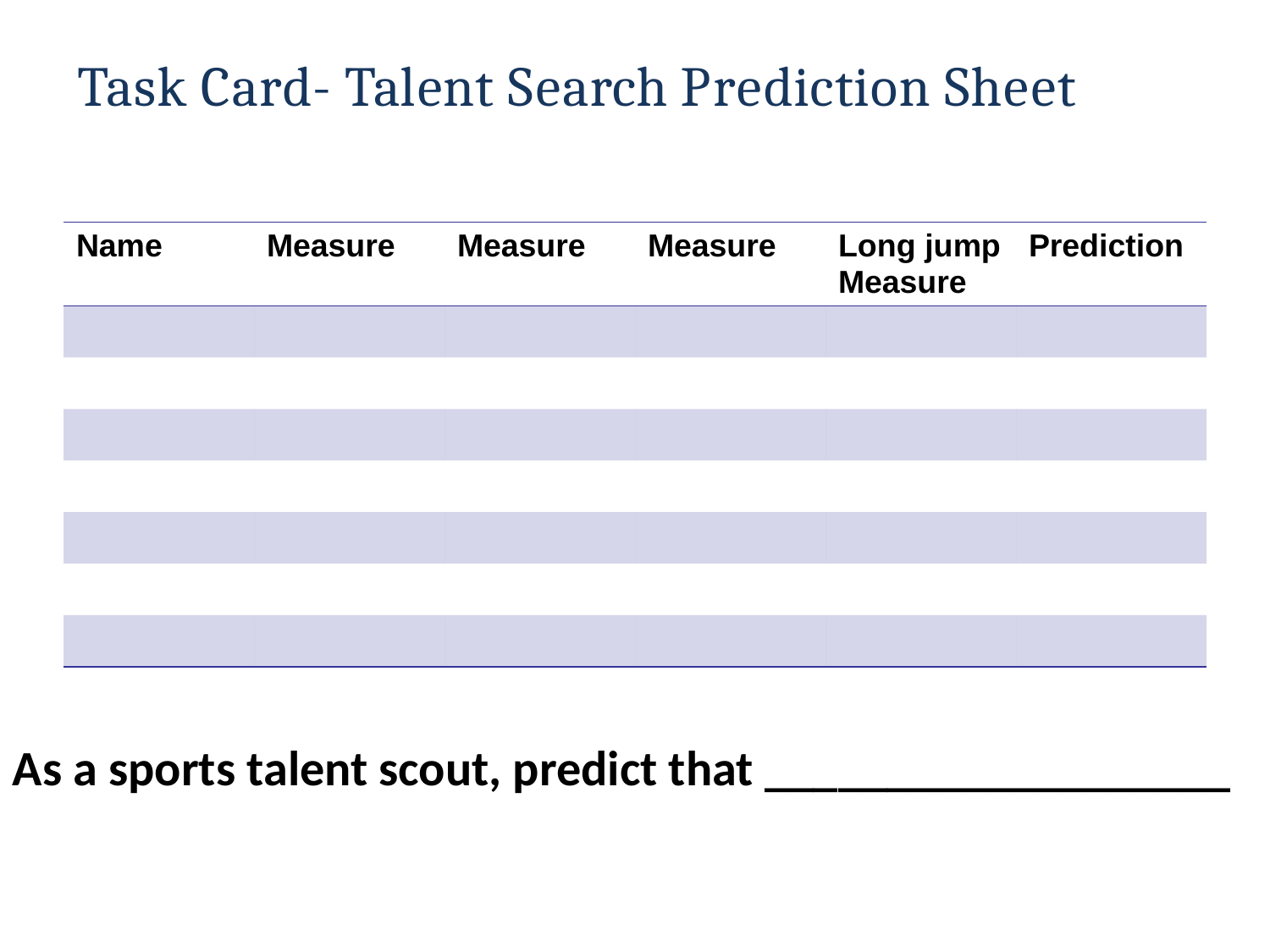

# Task Card- Talent Search Prediction Sheet
| Name | Measure | Measure | Measure | Long jump Measure | Prediction |
| --- | --- | --- | --- | --- | --- |
|  |  |  |  |  |  |
|  |  |  |  |  |  |
|  |  |  |  |  |  |
|  |  |  |  |  |  |
|  |  |  |  |  |  |
|  |  |  |  |  |  |
|  |  |  |  |  |  |
As a sports talent scout, predict that ___________________